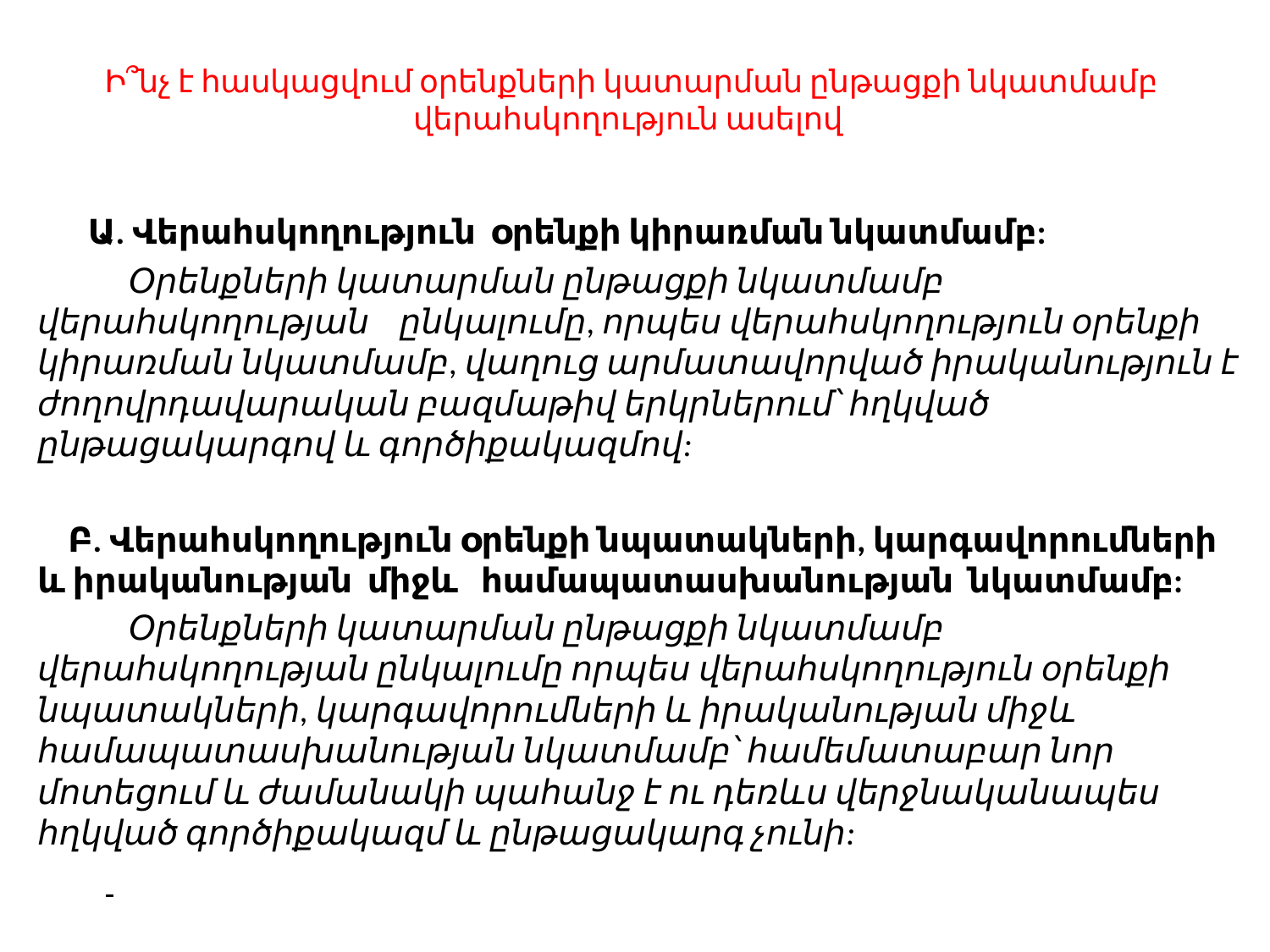

# Ի՞նչ է հասկացվում օրենքների կատարման ընթացքի նկատմամբ վերահսկողություն ասելով
      Ա. Վերահսկողություն  օրենքի կիրառման նկատմամբ:
            Օրենքների կատարման ընթացքի նկատմամբ  վերահսկողության    ընկալումը, որպես վերահսկողություն օրենքի կիրառման նկատմամբ, վաղուց արմատավորված իրականություն է ժողովրդավարական բազմաթիվ երկրներում՝ հղկված ընթացակարգով և գործիքակազմով:

    Բ. Վերահսկողություն օրենքի նպատակների, կարգավորումների և իրականության  միջև   համապատասխանության  նկատմամբ:
            Օրենքների կատարման ընթացքի նկատմամբ վերահսկողության ընկալումը որպես վերահսկողություն օրենքի նպատակների, կարգավորումների և իրականության միջև համապատասխանության նկատմամբ՝ համեմատաբար նոր մոտեցում և ժամանակի պահանջ է ու դեռևս վերջնականապես հղկված գործիքակազմ և ընթացակարգ չունի: